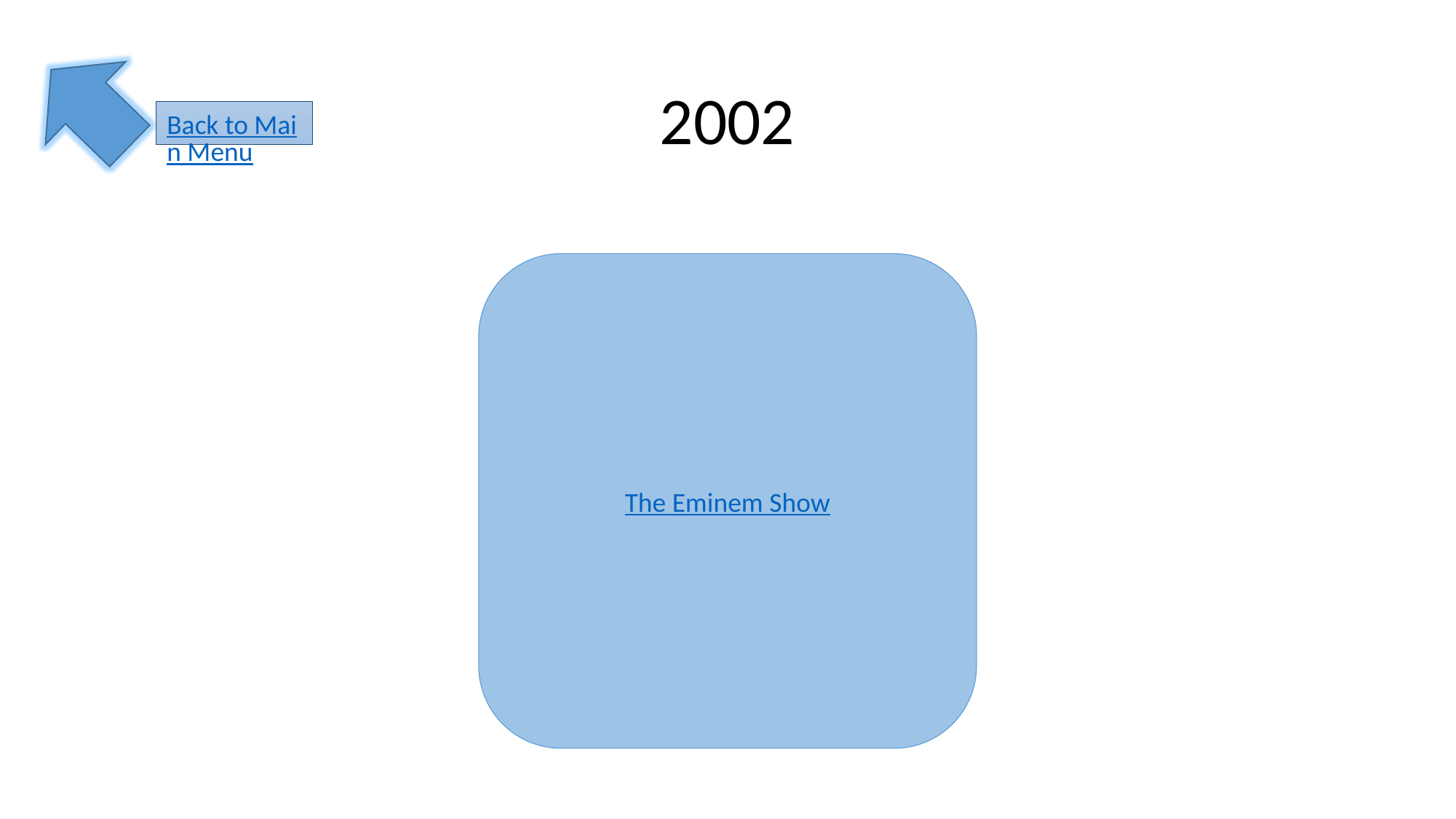

# 2002

Back to Main Menu
The Eminem Show